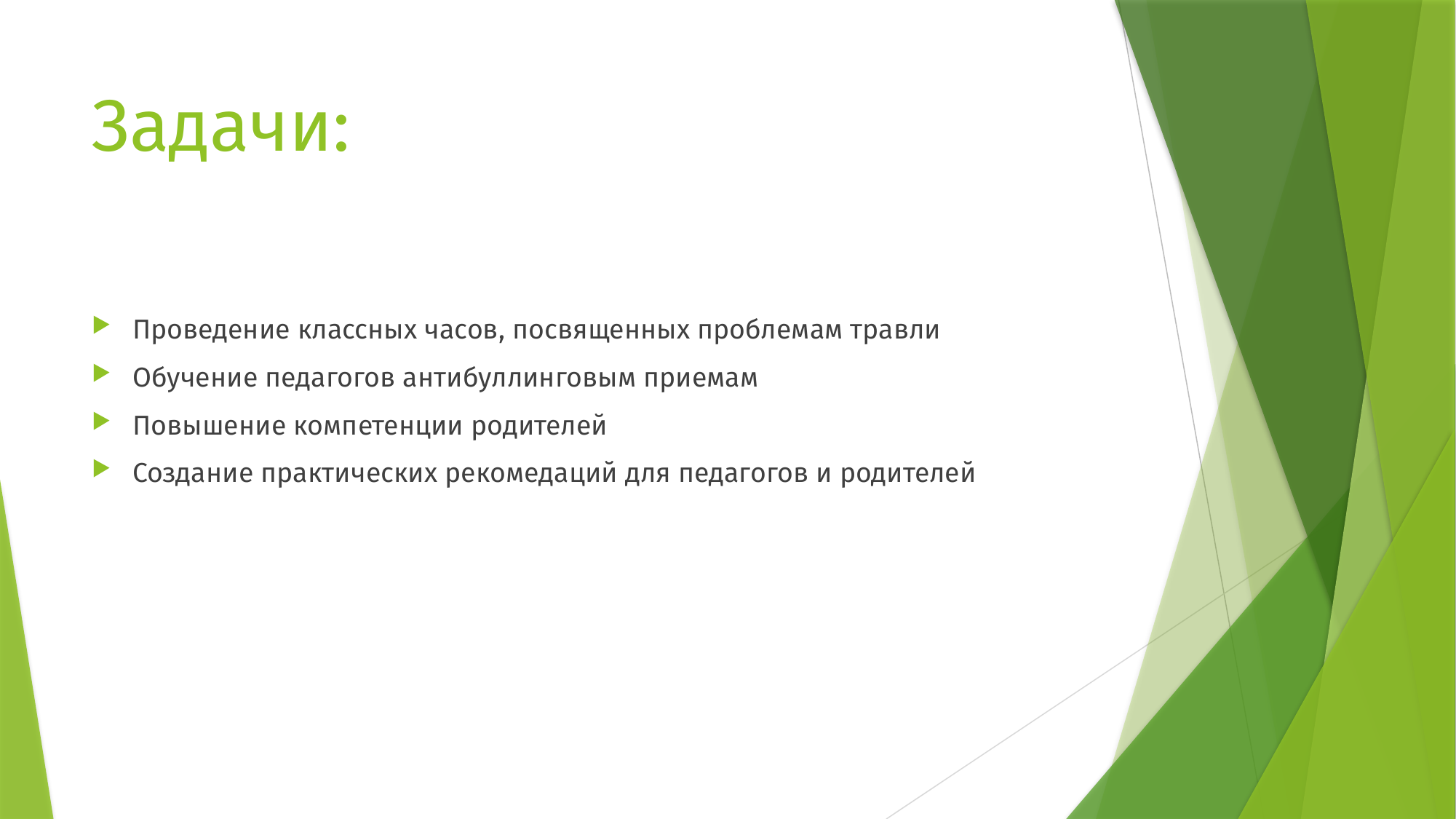

# Задачи:

Проведение классных часов, посвященных проблемам травли
Обучение педагогов антибуллинговым приемам
Повышение компетенции родителей
Создание практических рекомедаций для педагогов и родителей